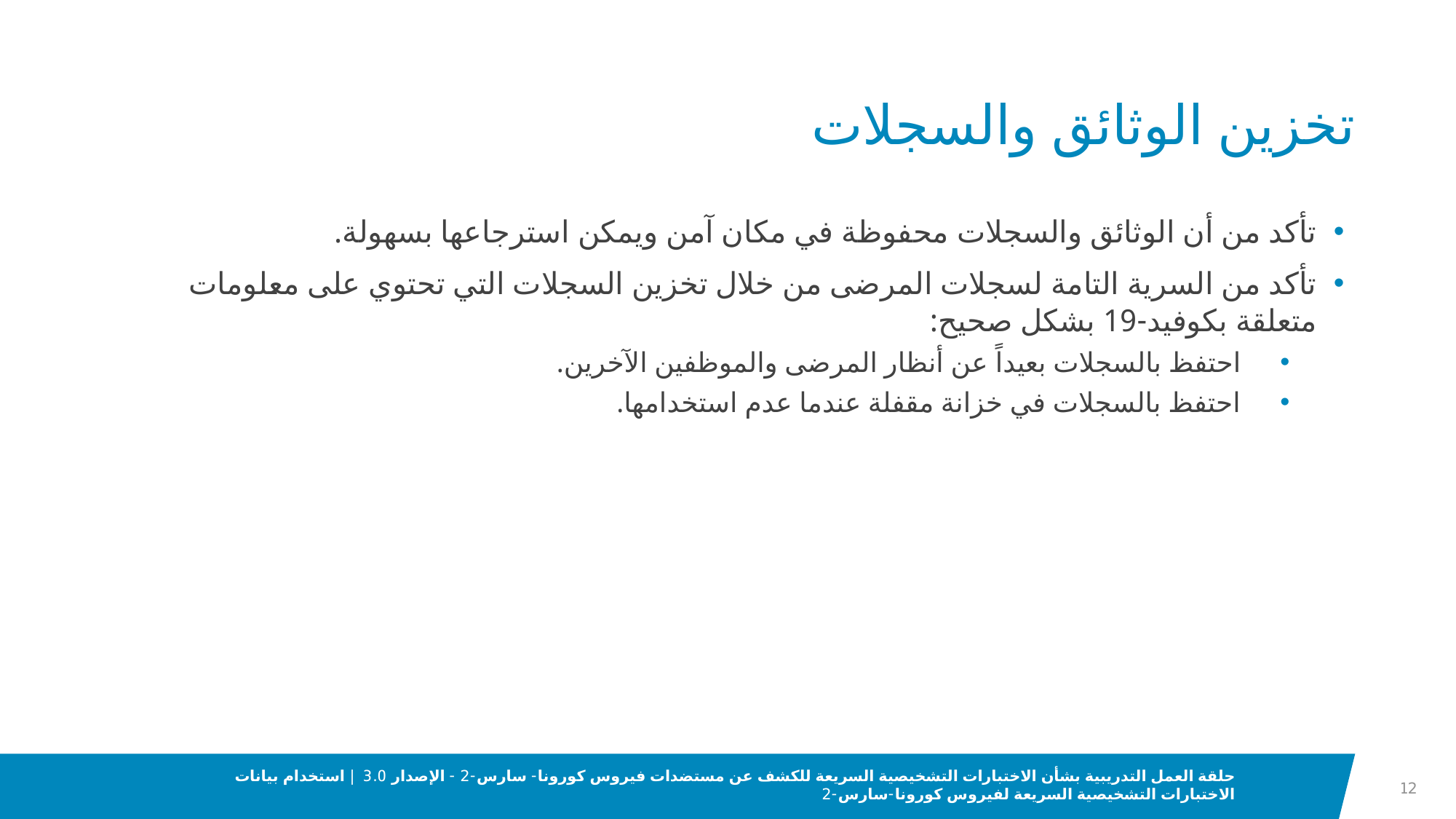

# تخزين الوثائق والسجلات
تأكد من أن الوثائق والسجلات محفوظة في مكان آمن ويمكن استرجاعها بسهولة.
تأكد من السرية التامة لسجلات المرضى من خلال تخزين السجلات التي تحتوي على معلومات متعلقة بكوفيد-19 بشكل صحيح:
   احتفظ بالسجلات بعيداً عن أنظار المرضى والموظفين الآخرين.
   احتفظ بالسجلات في خزانة مقفلة عندما عدم استخدامها.

12
حلقة العمل التدريبية بشأن الاختبارات التشخيصية السريعة للكشف عن مستضدات فيروس كورونا- سارس-2 - الإصدار 3.0 | استخدام بيانات الاختبارات التشخيصية السريعة لفيروس كورونا-سارس-2